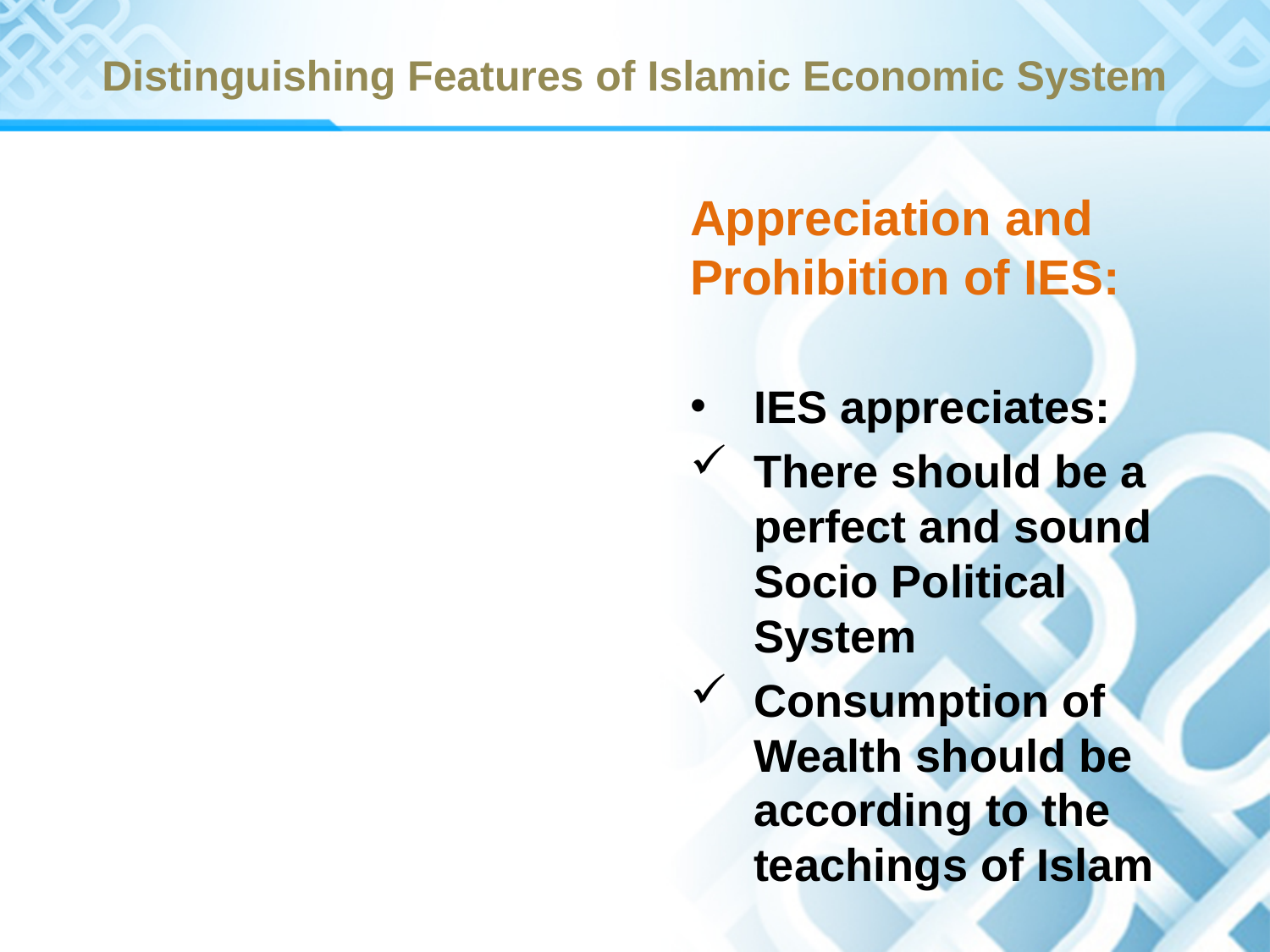

Distinguishing Features of Islamic Economic System
Appreciation and Prohibition of IES:

IES appreciates:
There should be a perfect and sound Socio Political System
Consumption of Wealth should be according to the teachings of Islam